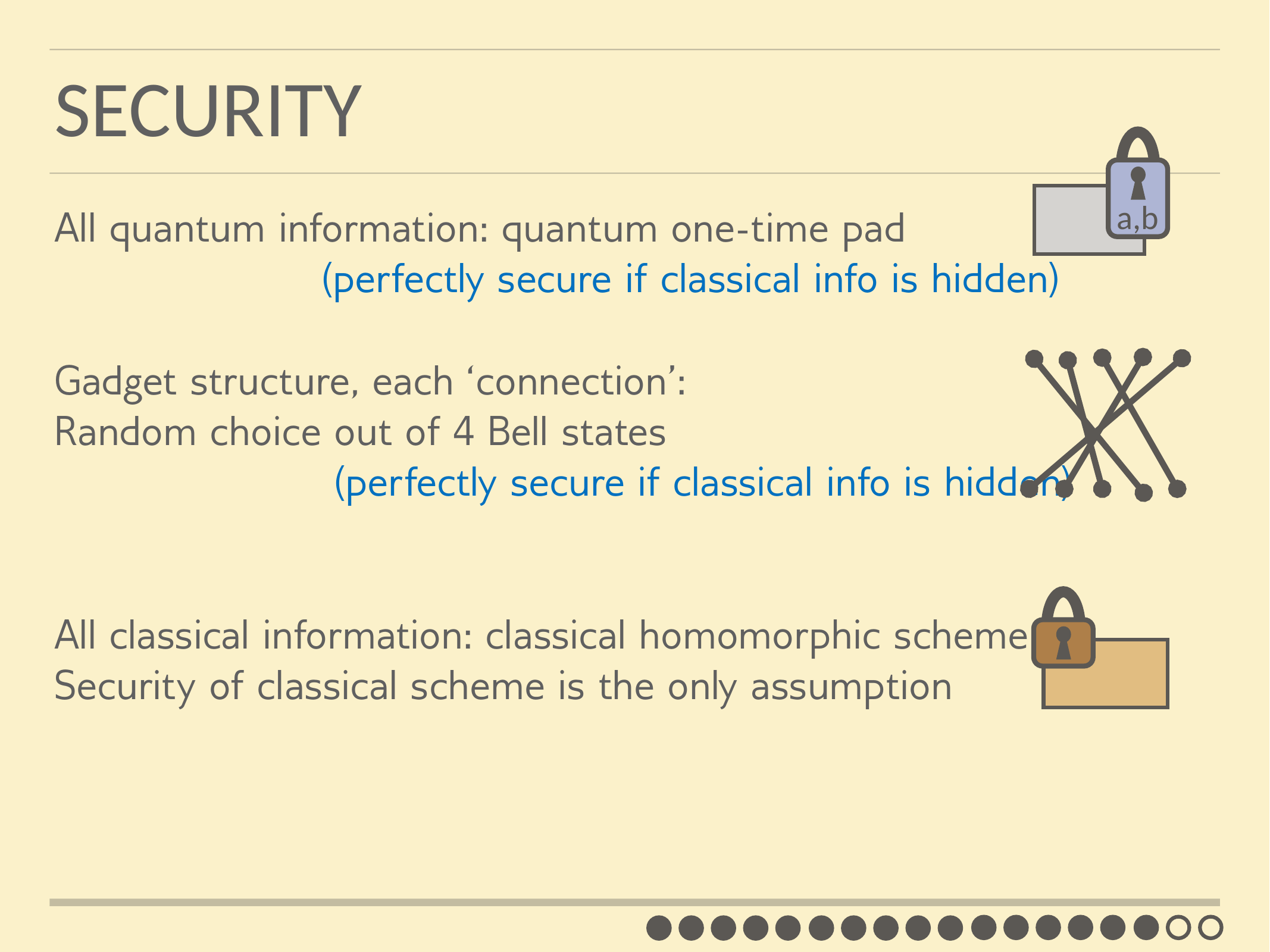

# security

a,b

All quantum information: quantum one-time pad
			(perfectly secure if classical info is hidden)
Gadget structure, each ‘connection’:
Random choice out of 4 Bell states
			 (perfectly secure if classical info is hidden)
All classical information: classical homomorphic scheme
Security of classical scheme is the only assumption